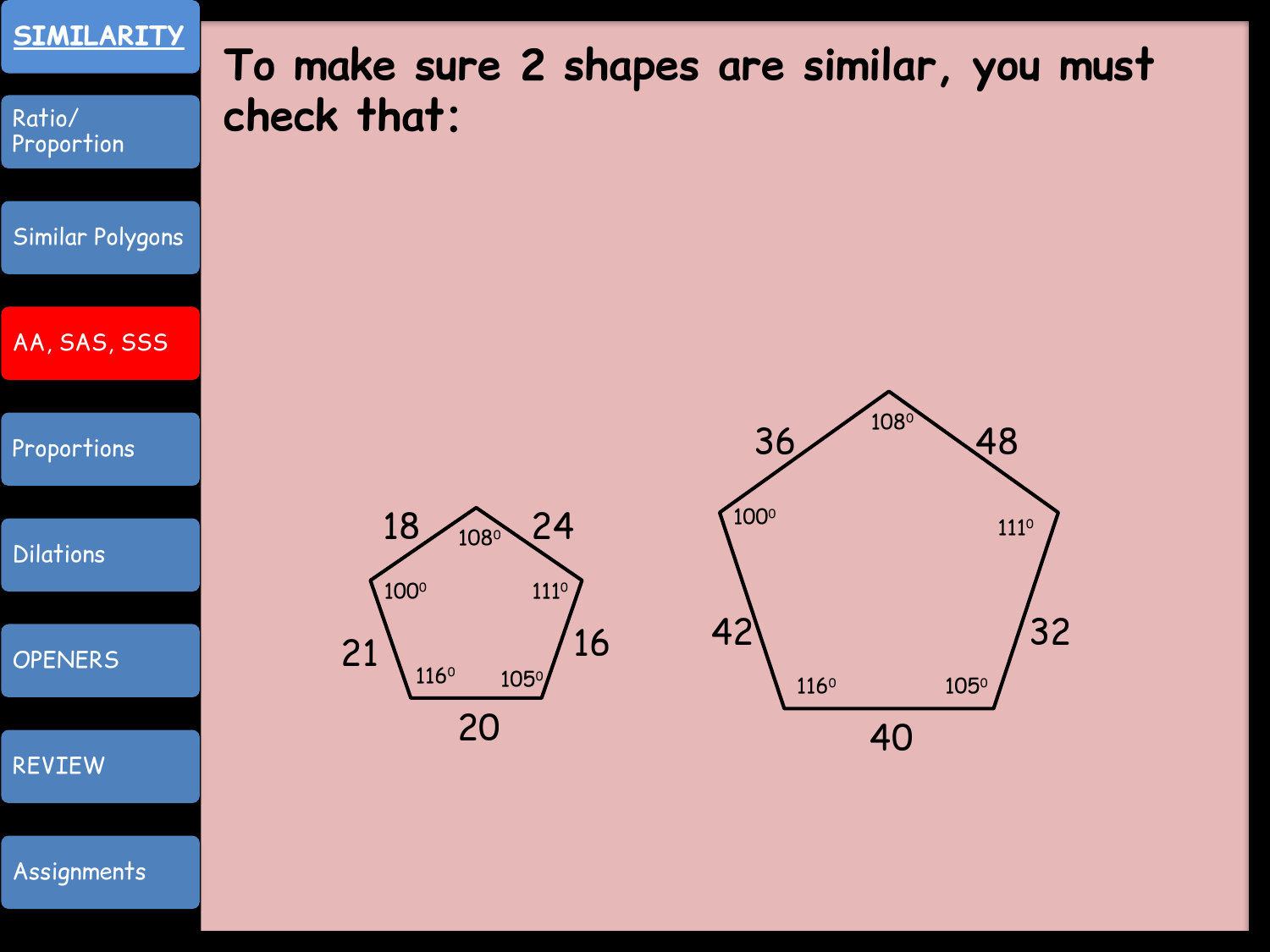

SIMILARITY

Ratio/Proportion

Similar Polygons

AA, SAS, SSS

Proportions

Dilations

OPENERS

REVIEW

Assignments

To make sure 2 shapes are similar, you must check that:
All the corresponding angles are congruent.

The ratio of the sides is consistent.

1080
36
48
18
24
1000

1110
1080
1000
1110
42
32
16
21
1160
1050
1160
1050
20
40